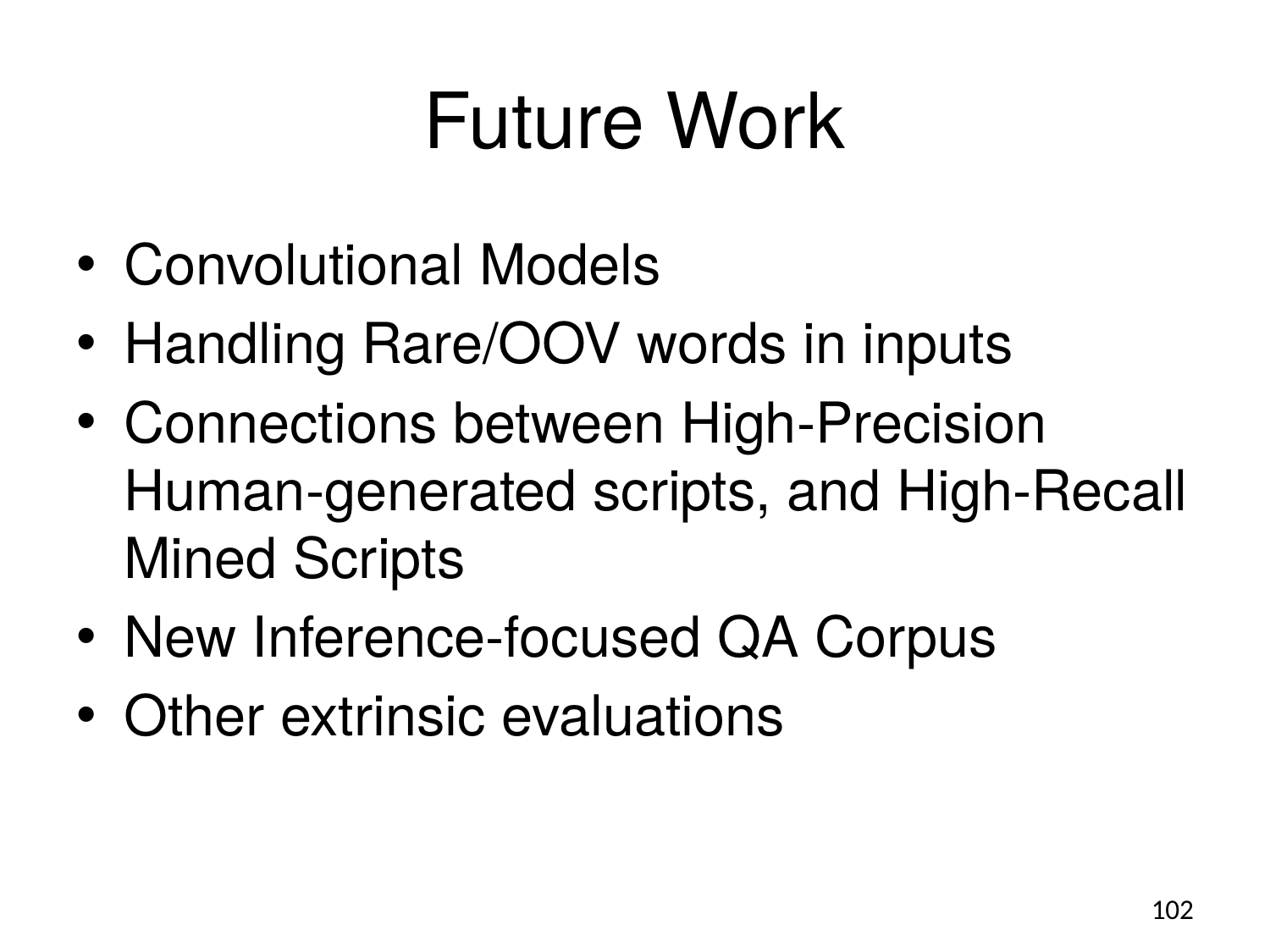

# Future Work
Convolutional Models
Handling Rare/OOV words in inputs
Connections between High-Precision Human-generated scripts, and High-Recall Mined Scripts
New Inference-focused QA Corpus
Other extrinsic evaluations
102